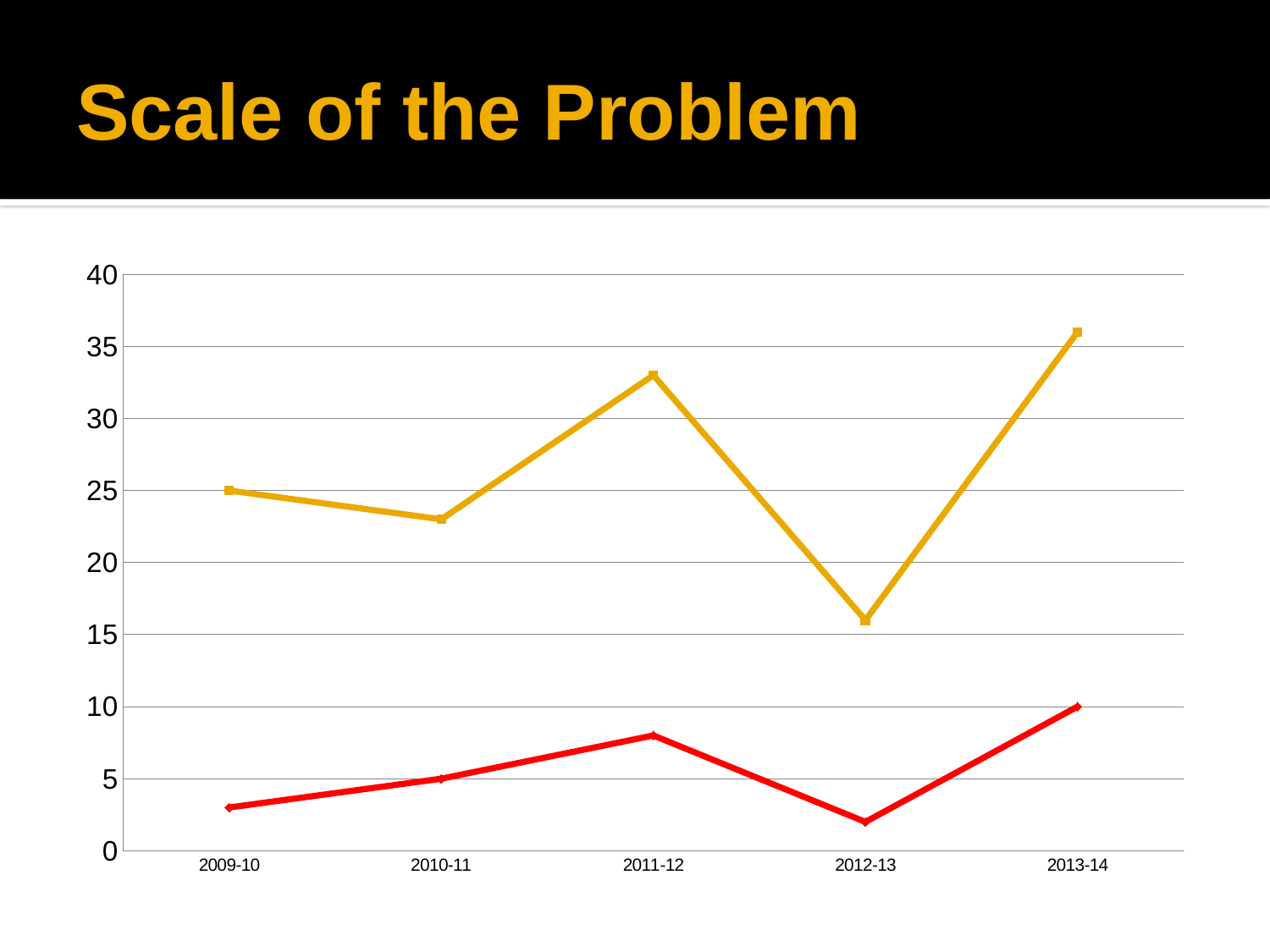

# Scale of the Problem

### Chart

| Category | All Victims of Trafficking | Involving Forced Labour |
|---|---|---|
| 2009-10 | 25.0 | 3.0 |
| 2010-11 | 23.0 | 5.0 |
| 2011-12 | 33.0 | 8.0 |
| 2012-13 | 16.0 | 2.0 |
| 2013-14 | 36.0 | 10.0 |